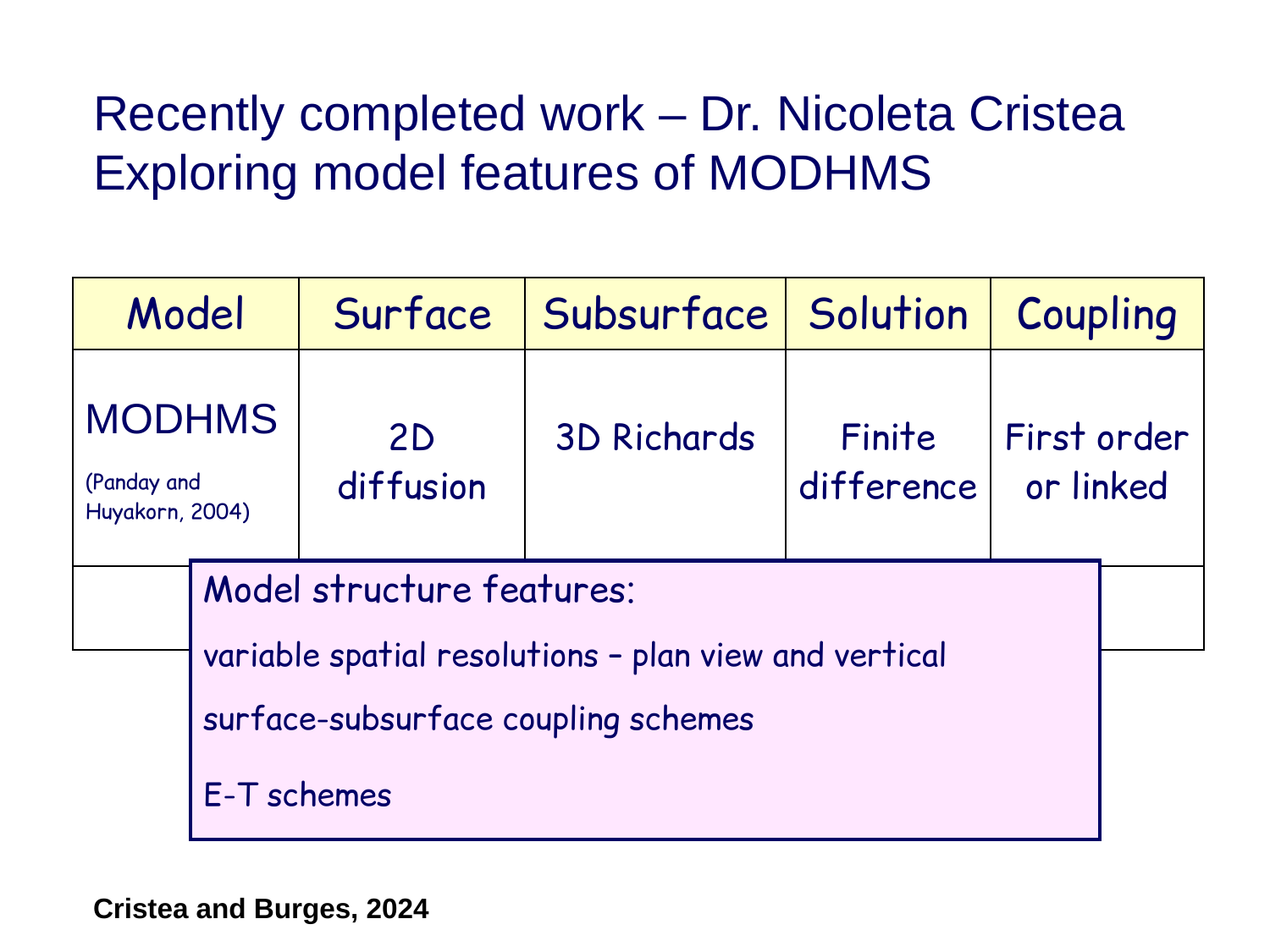

Recently completed work – Dr. Nicoleta Cristea
Exploring model features of MODHMS
| Model | Surface | Subsurface | Solution | Coupling |
| --- | --- | --- | --- | --- |
| MODHMS (Panday and Huyakorn, 2004) | 2D diffusion | 3D Richards | Finite difference | First order or linked |
|  |  |  |  |  |
Model structure features:

variable spatial resolutions – plan view and vertical

surface-subsurface coupling schemes

E-T schemes

Cristea and Burges, 2024